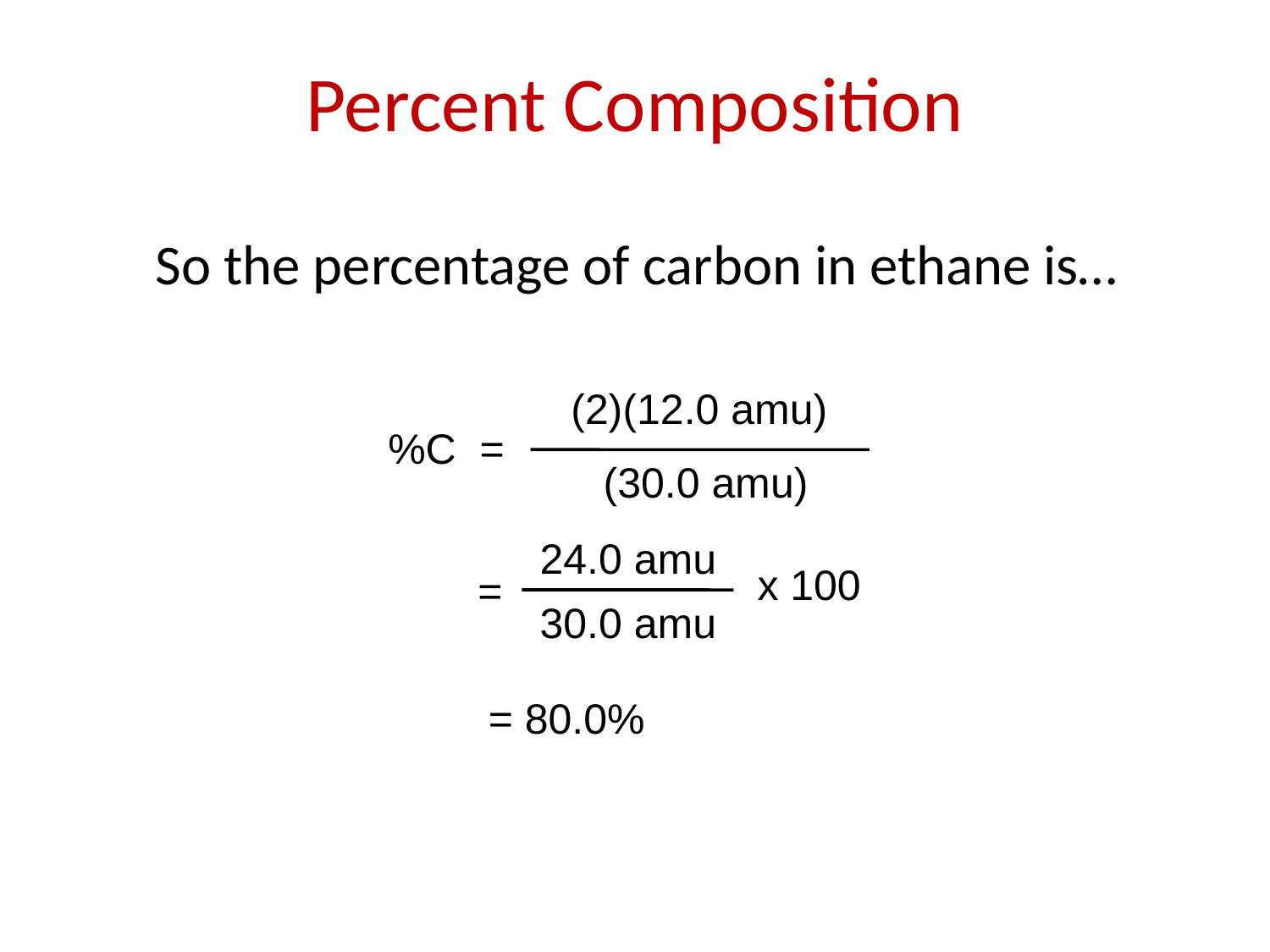

Percent Composition
	So the percentage of carbon in ethane is…
(2)(12.0 amu)

(30.0 amu)
%C  =
24.0 amu

30.0 amu
=
x 100
= 80.0%